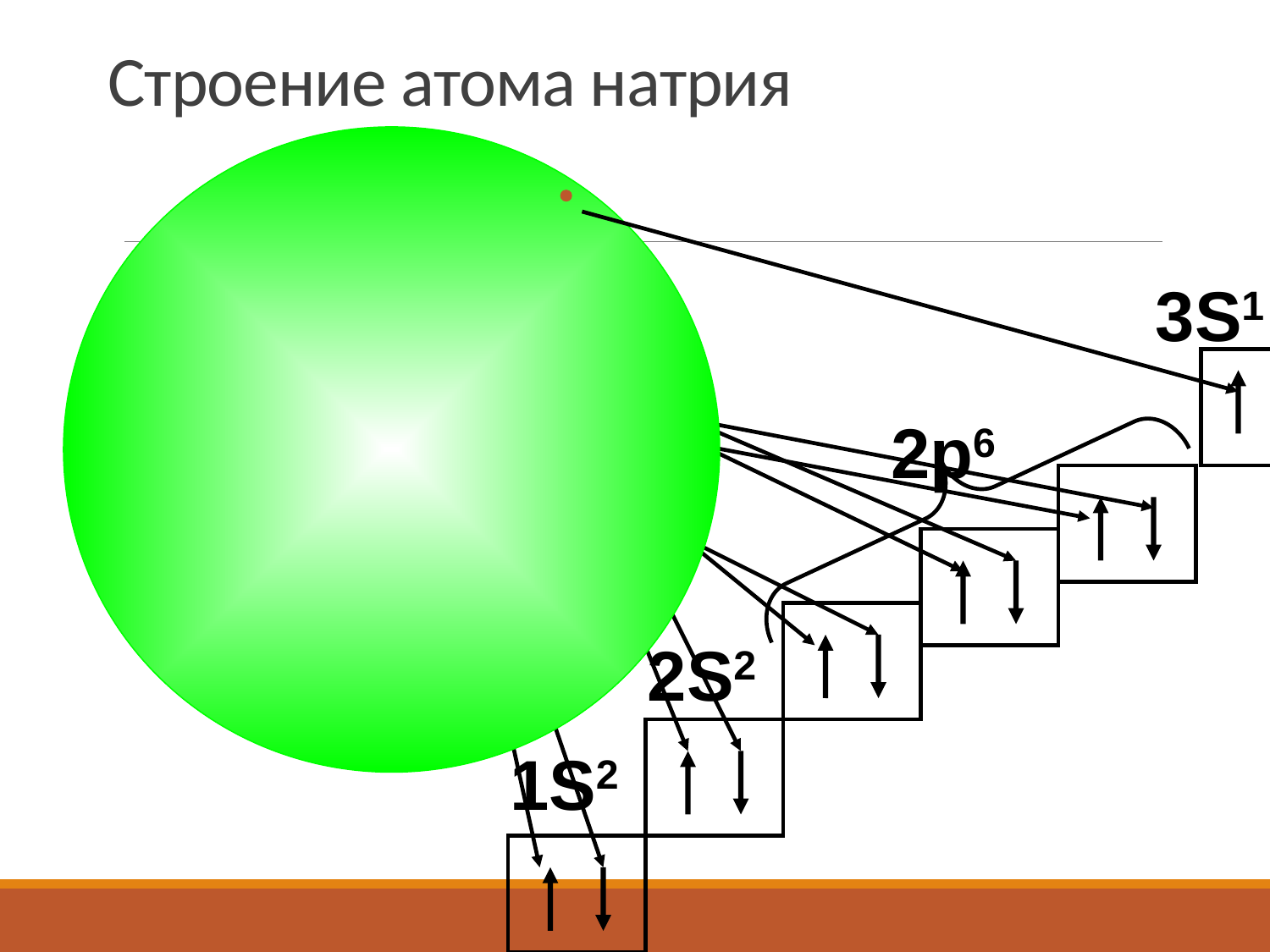

# Строение атома натрия

3S1

Na

2p6

2S2

1S2